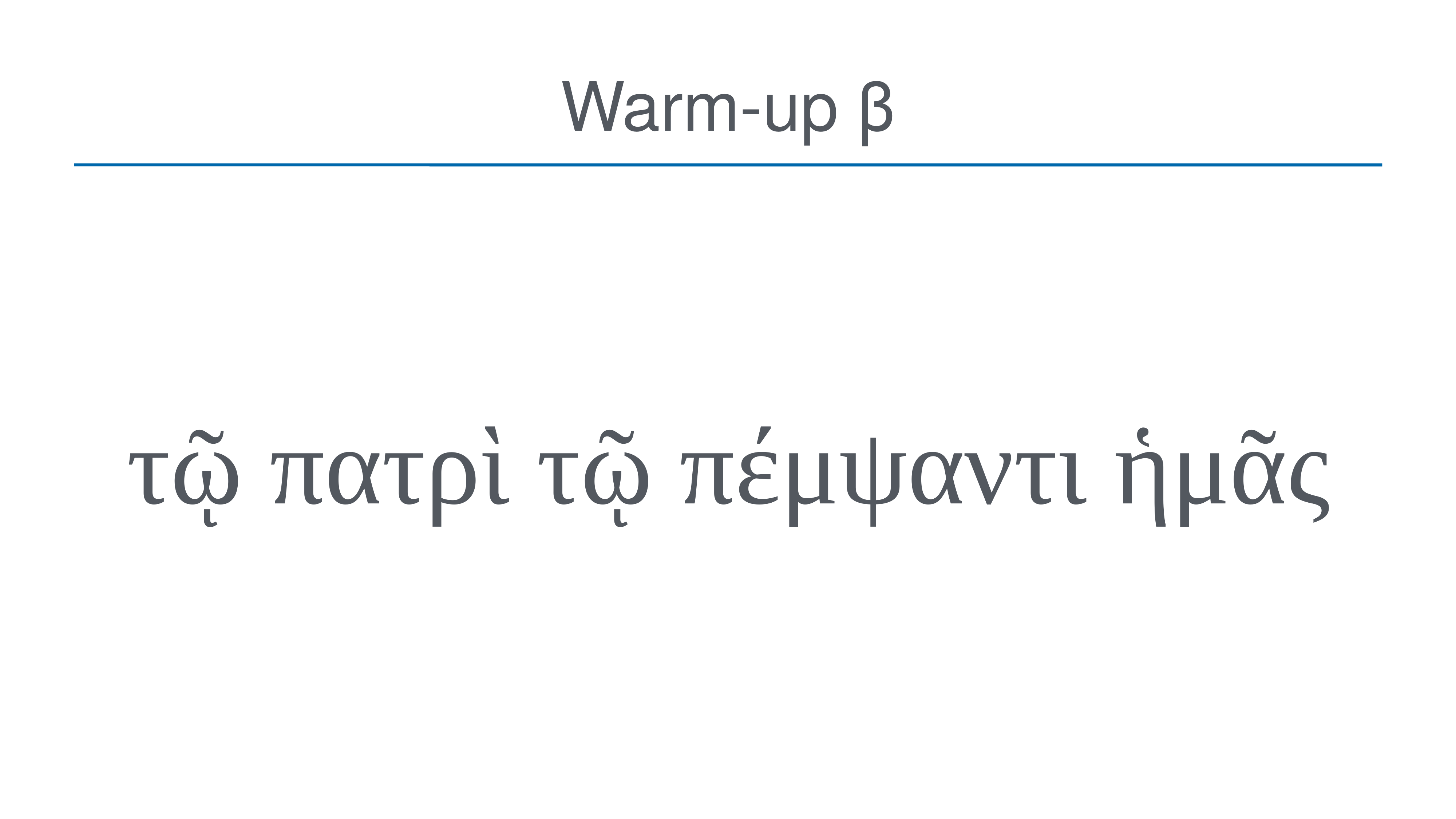

# Warm-up β
τῷ πατρὶ τῷ πέμψαντι ἡμᾶς